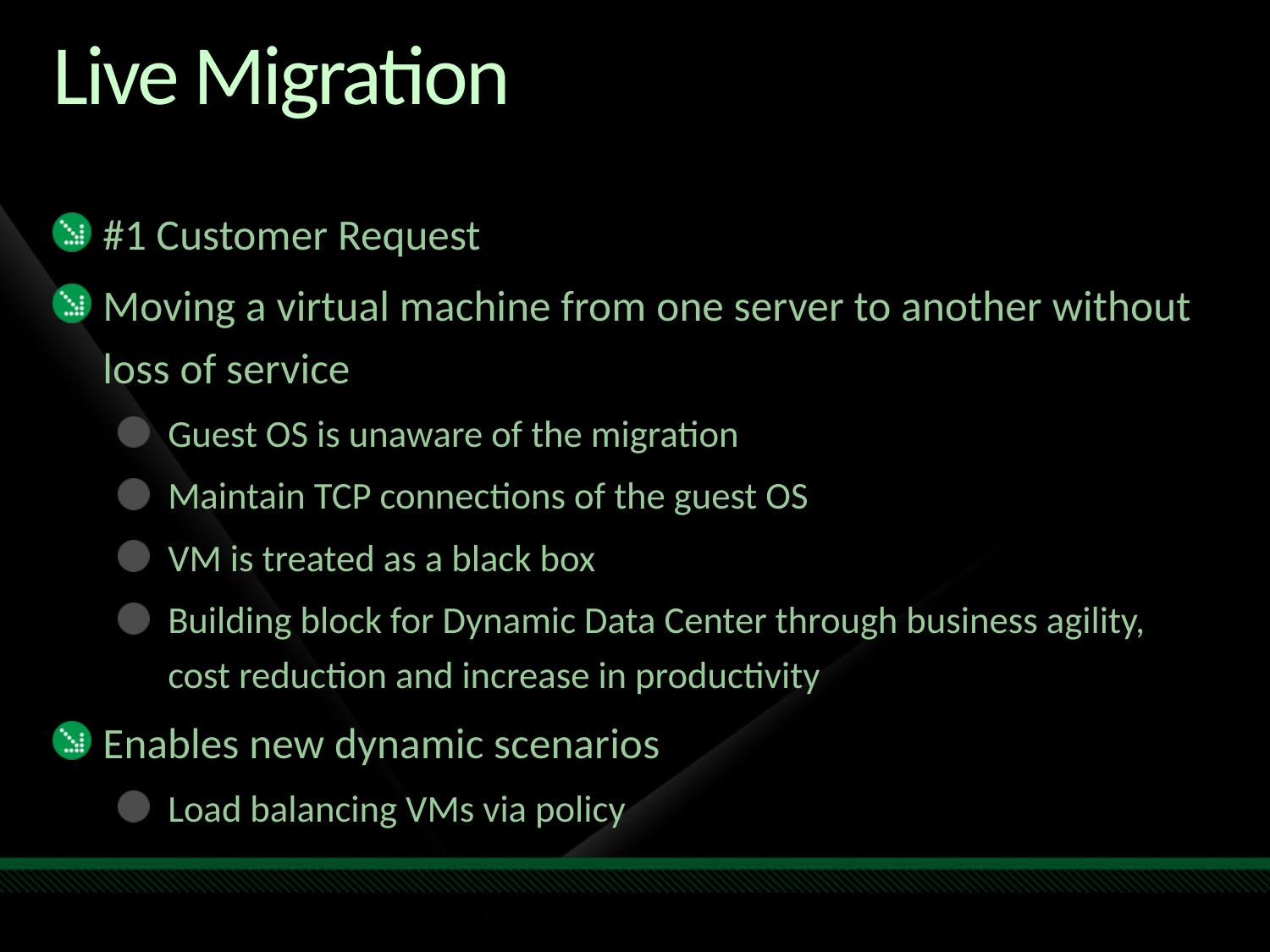

# Live Migration
#1 Customer Request
Moving a virtual machine from one server to another without loss of service
Guest OS is unaware of the migration
Maintain TCP connections of the guest OS
VM is treated as a black box
Building block for Dynamic Data Center through business agility, cost reduction and increase in productivity
Enables new dynamic scenarios
Load balancing VMs via policy